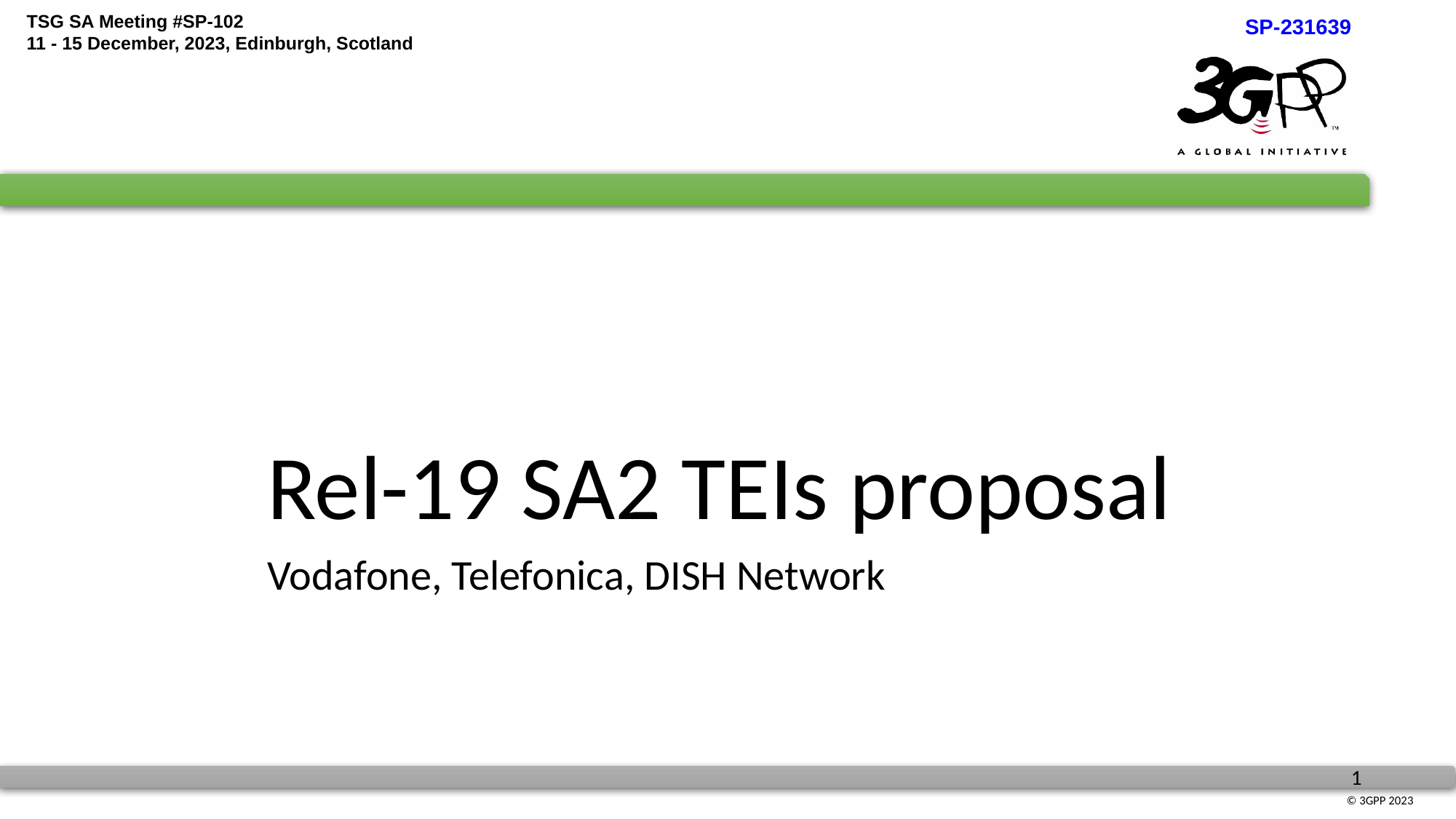

SP-231639
# Rel-19 SA2 TEIs proposal
Vodafone, Telefonica, DISH Network